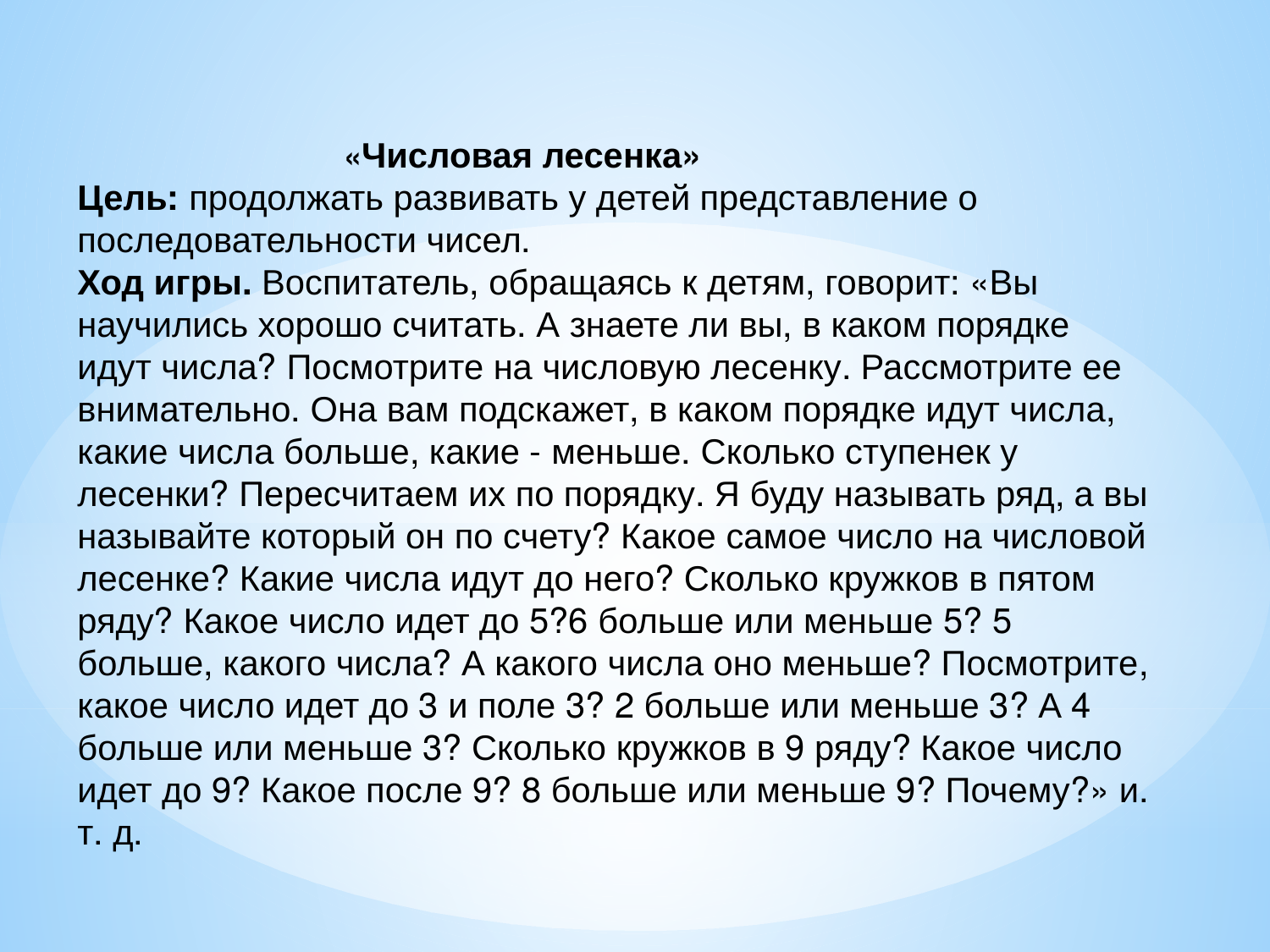

«Числовая лесенка»
Цель: продолжать развивать у детей представление о последовательности чисел.
Ход игры. Воспитатель, обращаясь к детям, говорит: «Вы научились хорошо считать. А знаете ли вы, в каком порядке идут числа? Посмотрите на числовую лесенку. Рассмотрите ее внимательно. Она вам подскажет, в каком порядке идут числа, какие числа больше, какие - меньше. Сколько ступенек у лесенки? Пересчитаем их по порядку. Я буду называть ряд, а вы называйте который он по счету? Какое самое число на числовой лесенке? Какие числа идут до него? Сколько кружков в пятом ряду? Какое число идет до 5?6 больше или меньше 5? 5 больше, какого числа? А какого числа оно меньше? Посмотрите, какое число идет до 3 и поле 3? 2 больше или меньше 3? А 4 больше или меньше 3? Сколько кружков в 9 ряду? Какое число идет до 9? Какое после 9? 8 больше или меньше 9? Почему?» и. т. д.